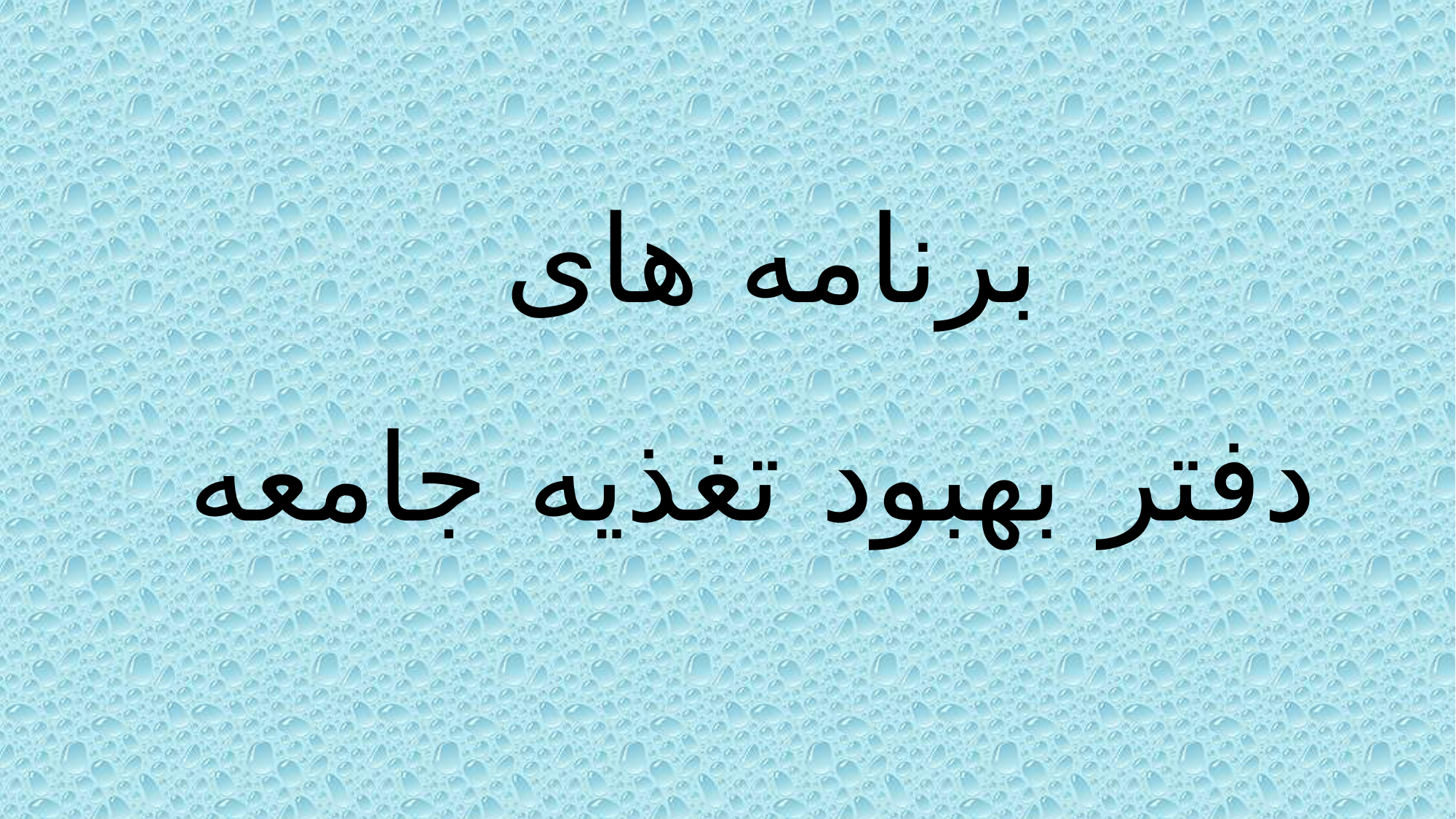

# برنامه های دفتر بهبود تغذیه جامعه